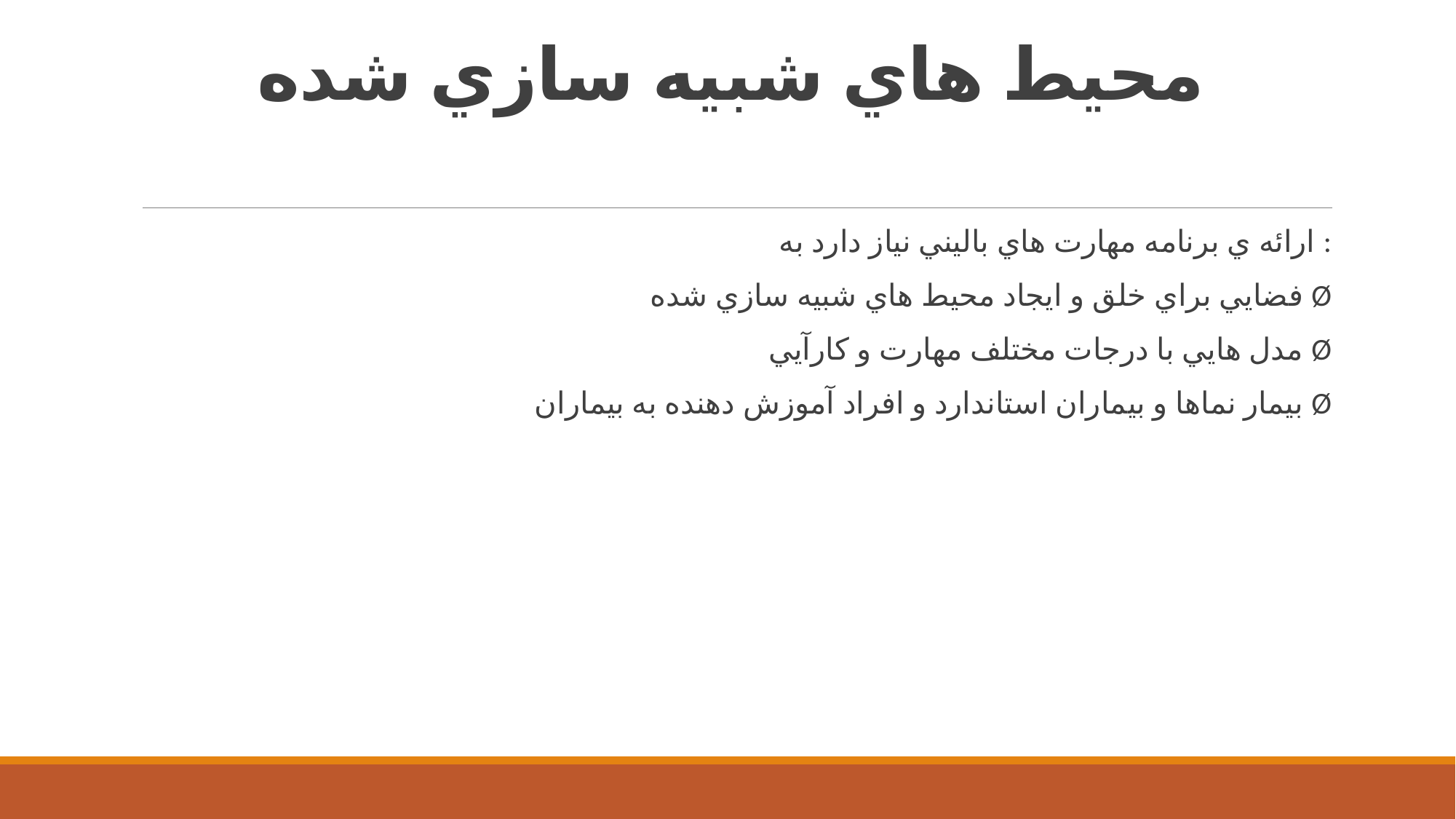

# محيط هاي شبيه سازي شده
ارائه ي برنامه مهارت هاي باليني نياز دارد به :
فضايي براي خلق و ايجاد محيط هاي شبيه سازي شده Ø
مدل هايي با درجات مختلف مهارت و كارآيي Ø
بيمار نماها و بيماران استاندارد و افراد آموزش دهنده به بيماران Ø